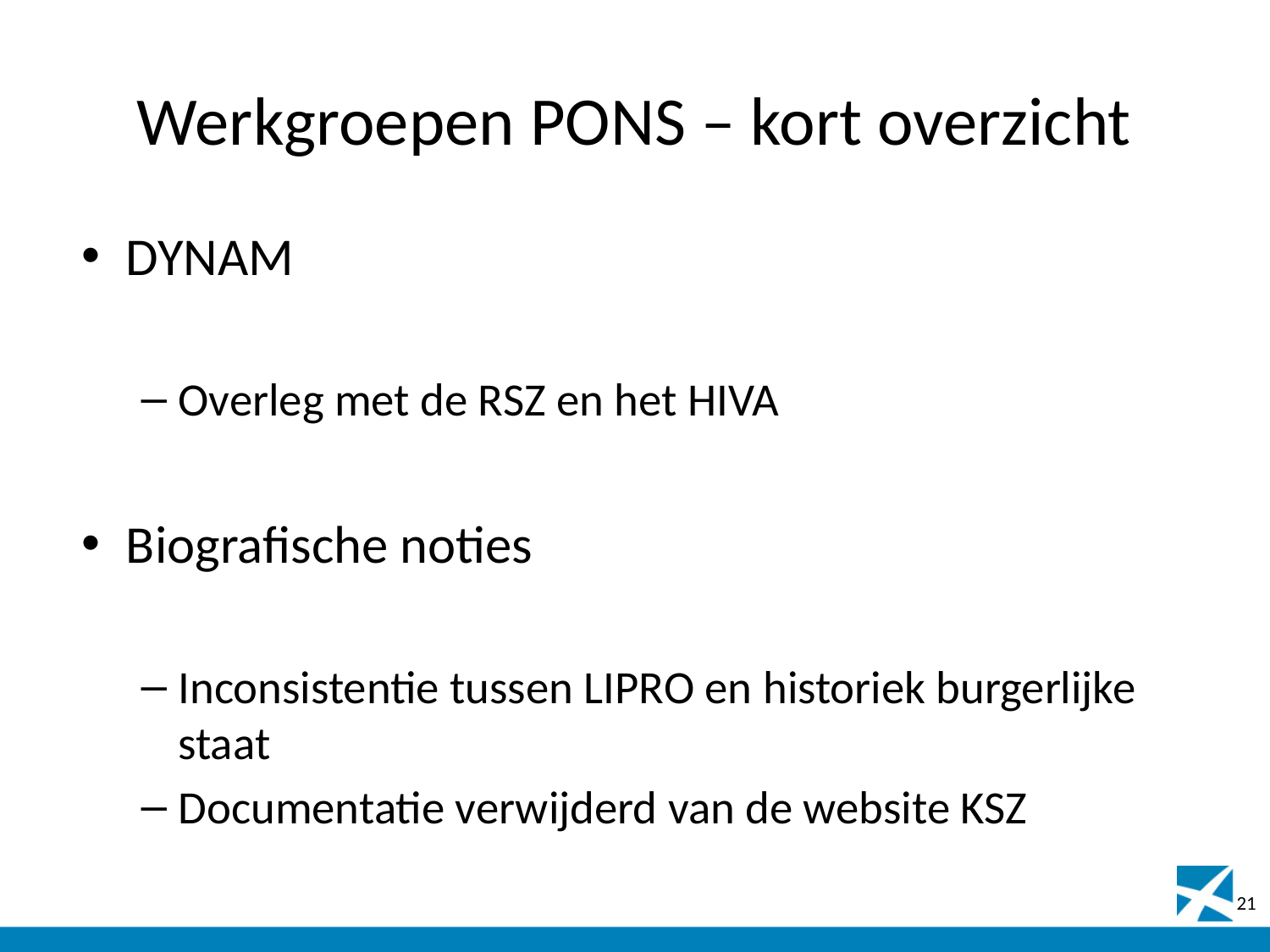

# Werkgroepen PONS – kort overzicht
DYNAM

Overleg met de RSZ en het HIVA

Biografische noties

Inconsistentie tussen LIPRO en historiek burgerlijke staat
Documentatie verwijderd van de website KSZ